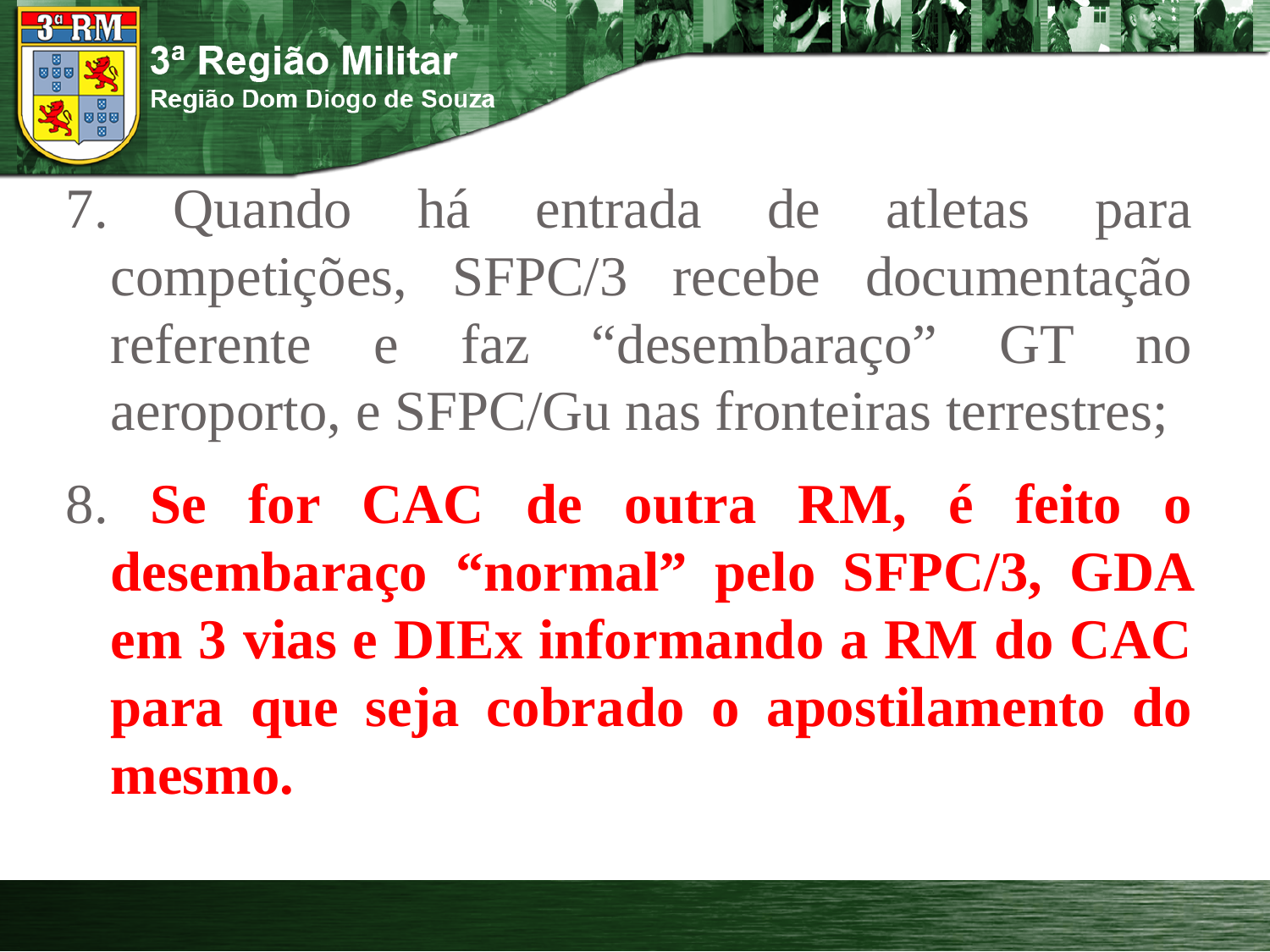

7. Quando há entrada de atletas para competições, SFPC/3 recebe documentação referente e faz “desembaraço” GT no aeroporto, e SFPC/Gu nas fronteiras terrestres;
8. Se for CAC de outra RM, é feito o desembaraço “normal” pelo SFPC/3, GDA em 3 vias e DIEx informando a RM do CAC para que seja cobrado o apostilamento do mesmo.